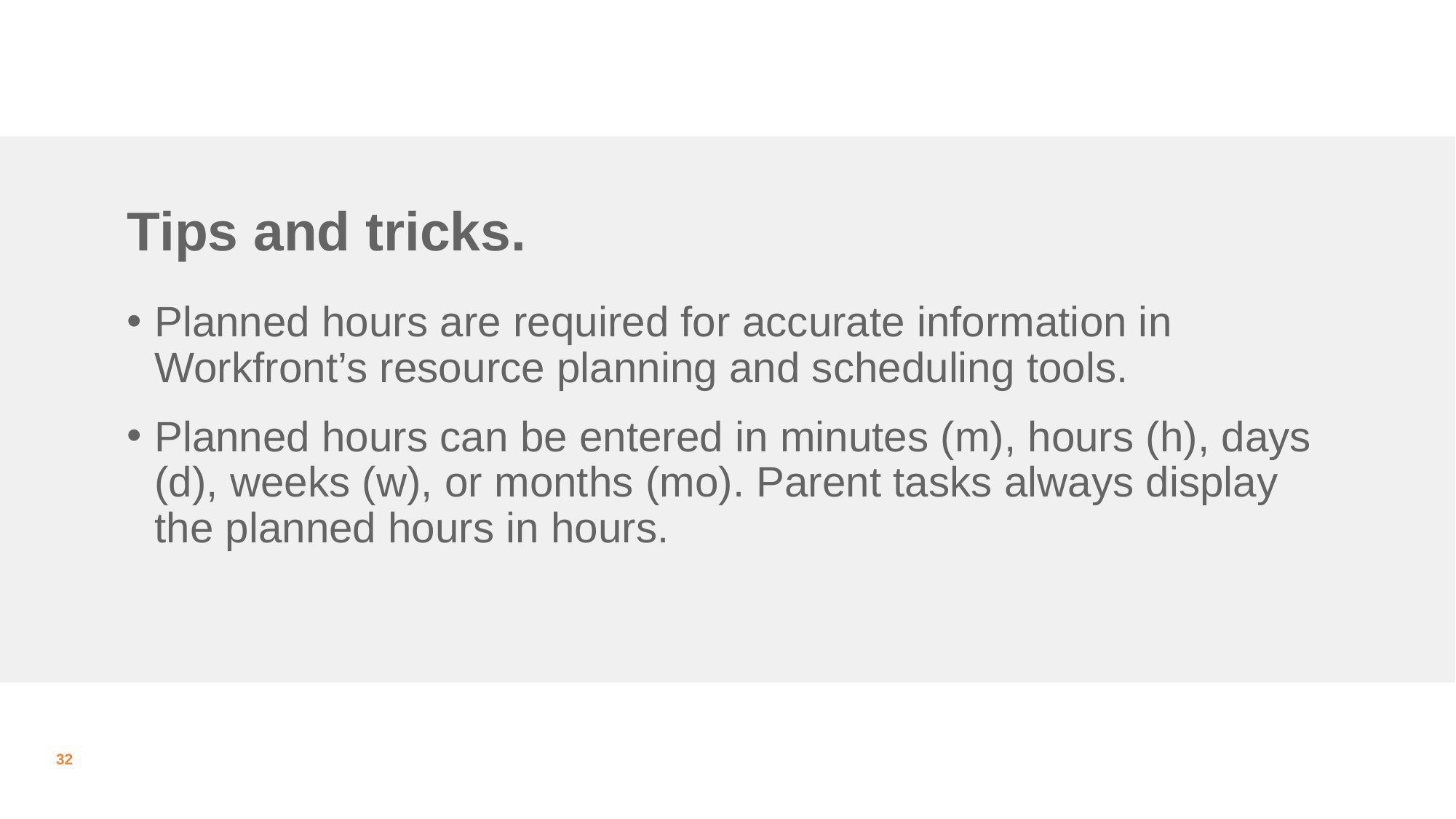

# Tips and tricks.
Planned hours are required for accurate information in Workfront’s resource planning and scheduling tools.
Planned hours can be entered in minutes (m), hours (h), days (d), weeks (w), or months (mo). Parent tasks always display the planned hours in hours.